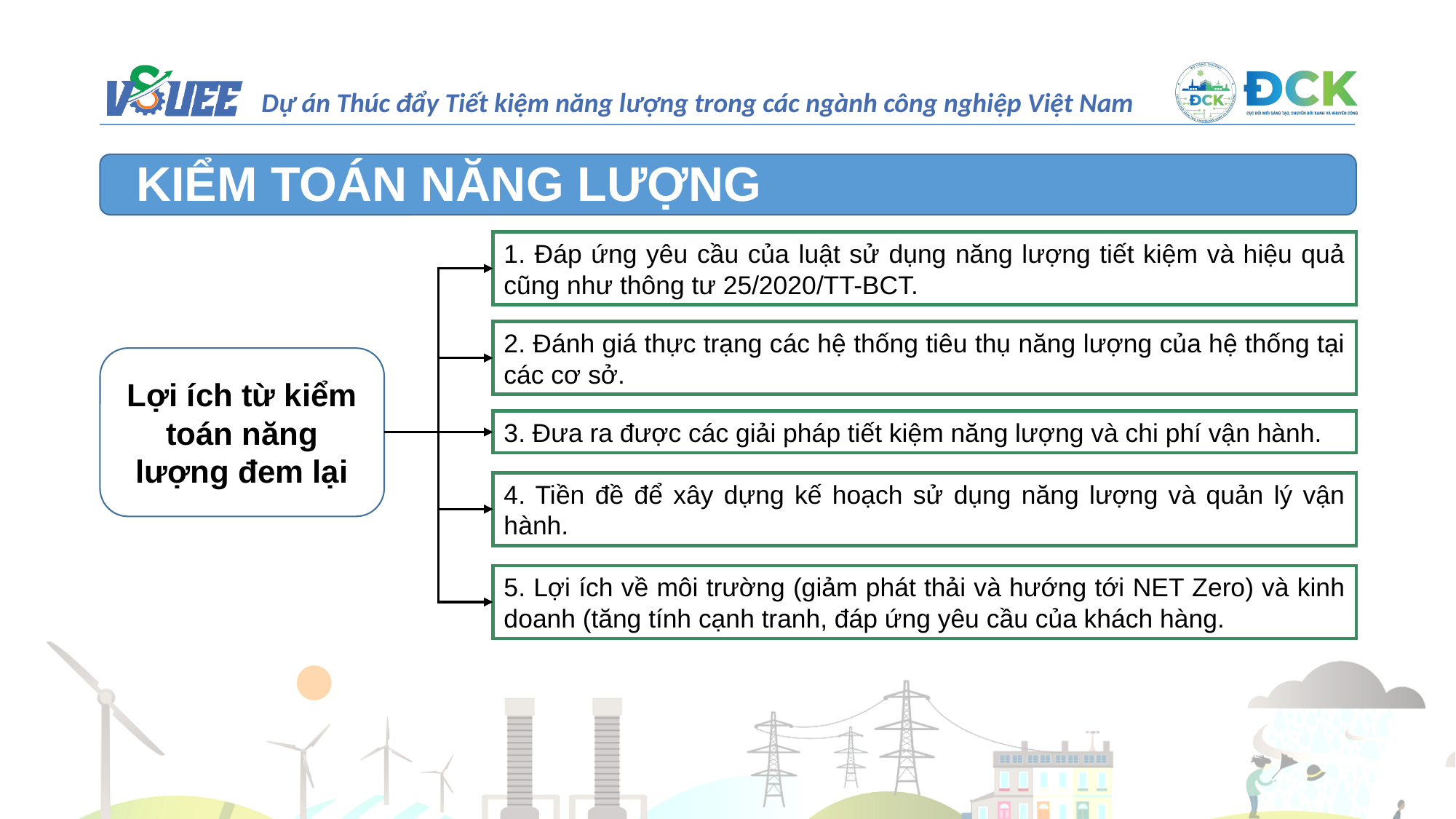

KIỂM TOÁN NĂNG LƯỢNG
1. Đáp ứng yêu cầu của luật sử dụng năng lượng tiết kiệm và hiệu quả cũng như thông tư 25/2020/TT-BCT.
2. Đánh giá thực trạng các hệ thống tiêu thụ năng lượng của hệ thống tại các cơ sở.
Lợi ích từ kiểm toán năng lượng đem lại
3. Đưa ra được các giải pháp tiết kiệm năng lượng và chi phí vận hành.
4. Tiền đề để xây dựng kế hoạch sử dụng năng lượng và quản lý vận hành.
5. Lợi ích về môi trường (giảm phát thải và hướng tới NET Zero) và kinh doanh (tăng tính cạnh tranh, đáp ứng yêu cầu của khách hàng.